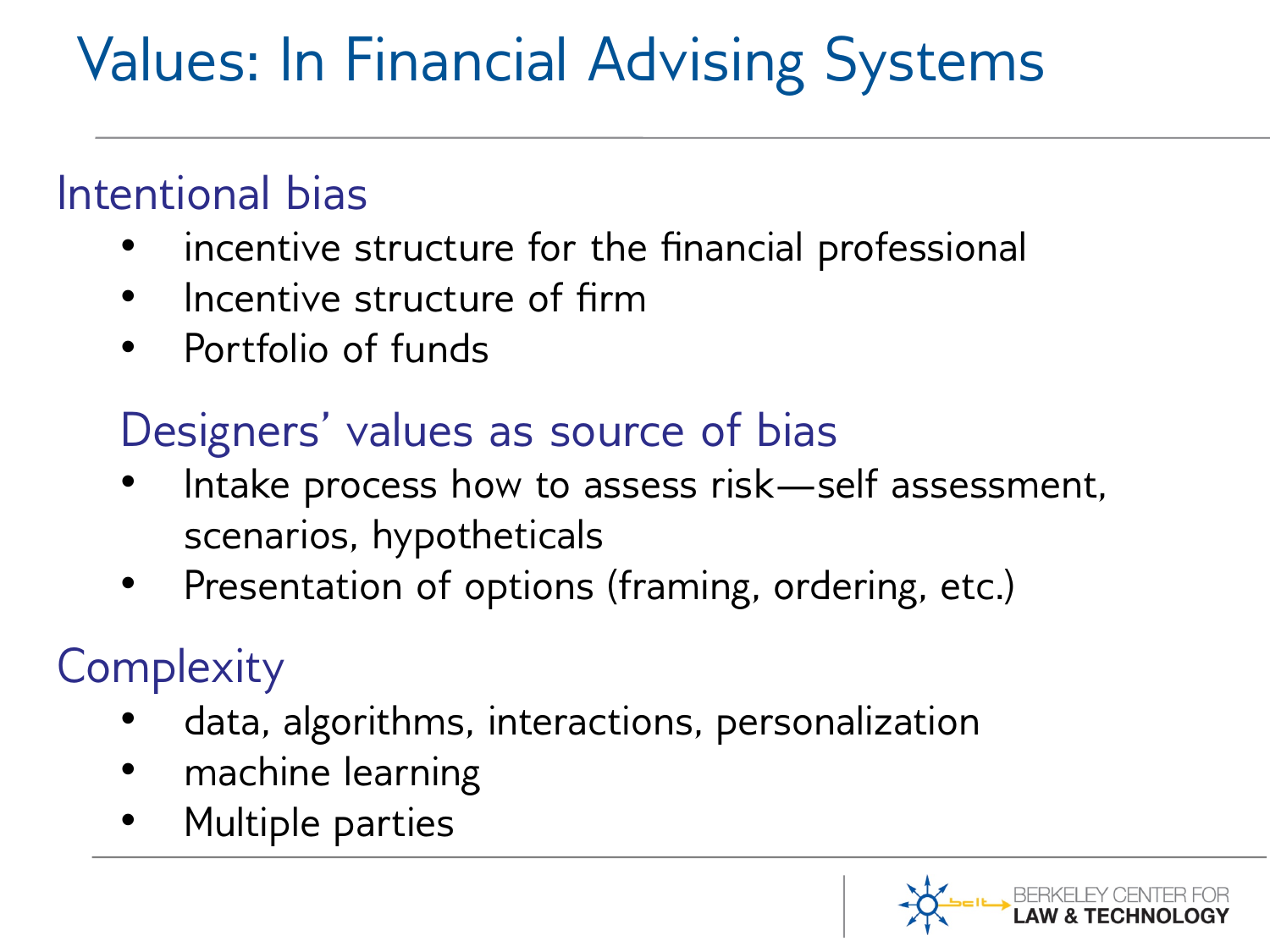

# Values: In Financial Advising Systems
Intentional bias
incentive structure for the financial professional
Incentive structure of firm
Portfolio of funds

Designers’ values as source of bias
Intake process how to assess risk—self assessment, scenarios, hypotheticals
Presentation of options (framing, ordering, etc.)

Complexity
data, algorithms, interactions, personalization
machine learning
Multiple parties